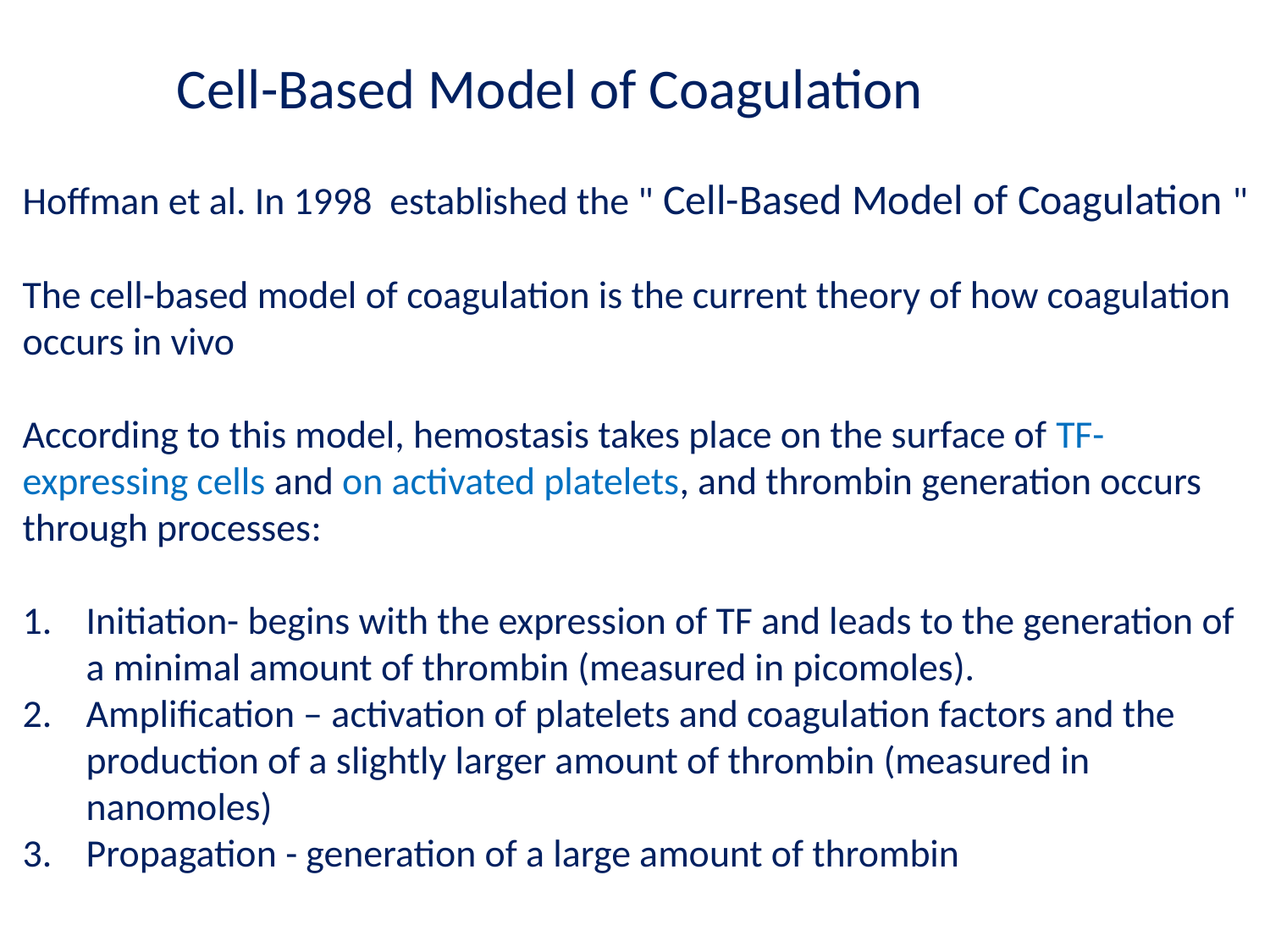

Cell-Based Model of Coagulation
Hoffman et al. In 1998  established the " Cell-Based Model of Coagulation "

The cell-based model of coagulation is the current theory of how coagulation occurs in vivo

According to this model, hemostasis takes place on the surface of TF-expressing cells and on activated platelets, and thrombin generation occurs through processes:

Initiation- begins with the expression of TF and leads to the generation of a minimal amount of thrombin (measured in picomoles).
Amplification – activation of platelets and coagulation factors and the production of a slightly larger amount of thrombin (measured in nanomoles)
Propagation - generation of a large amount of thrombin